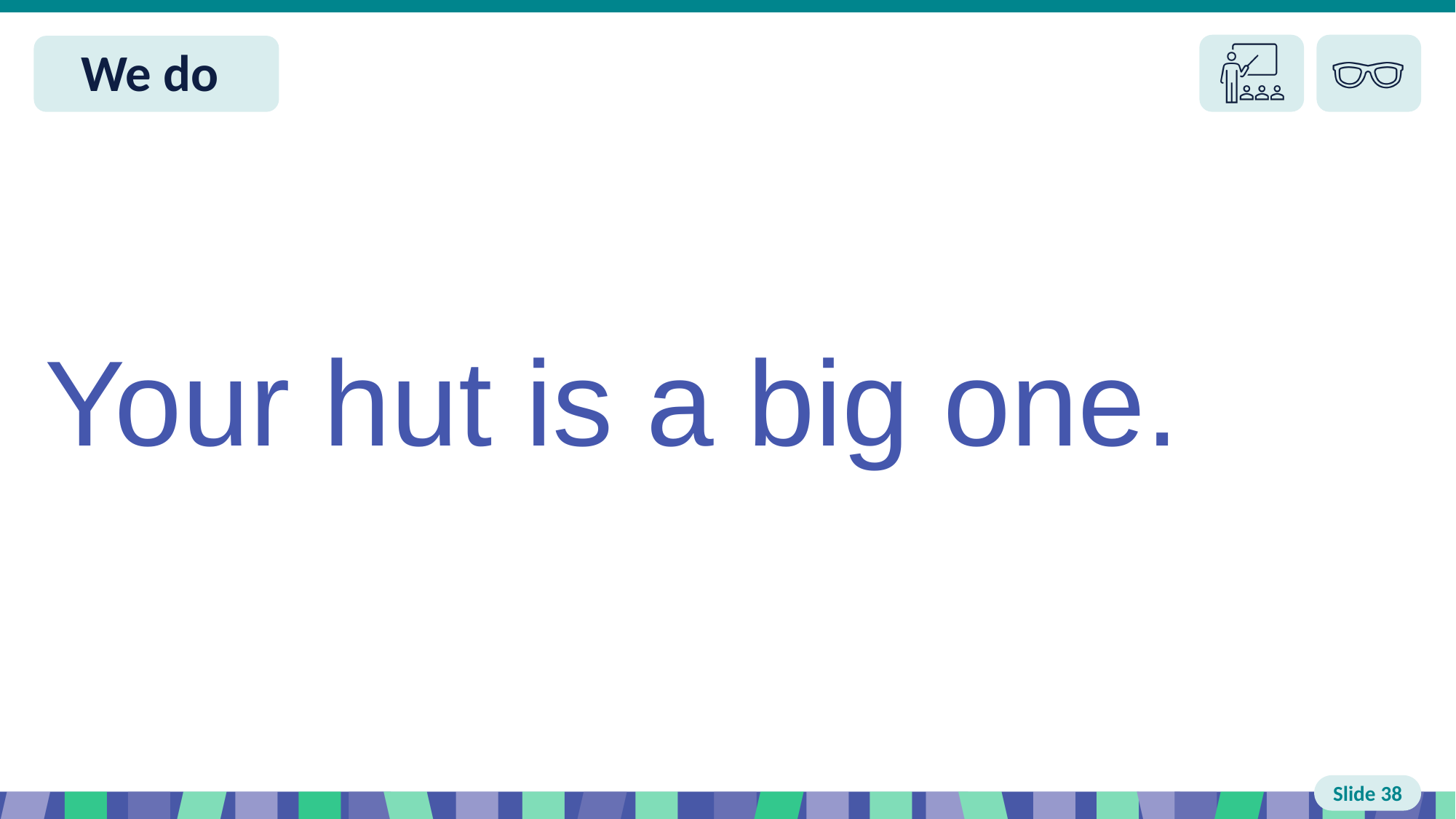

Slide 38 We do
Your hut is a big one.